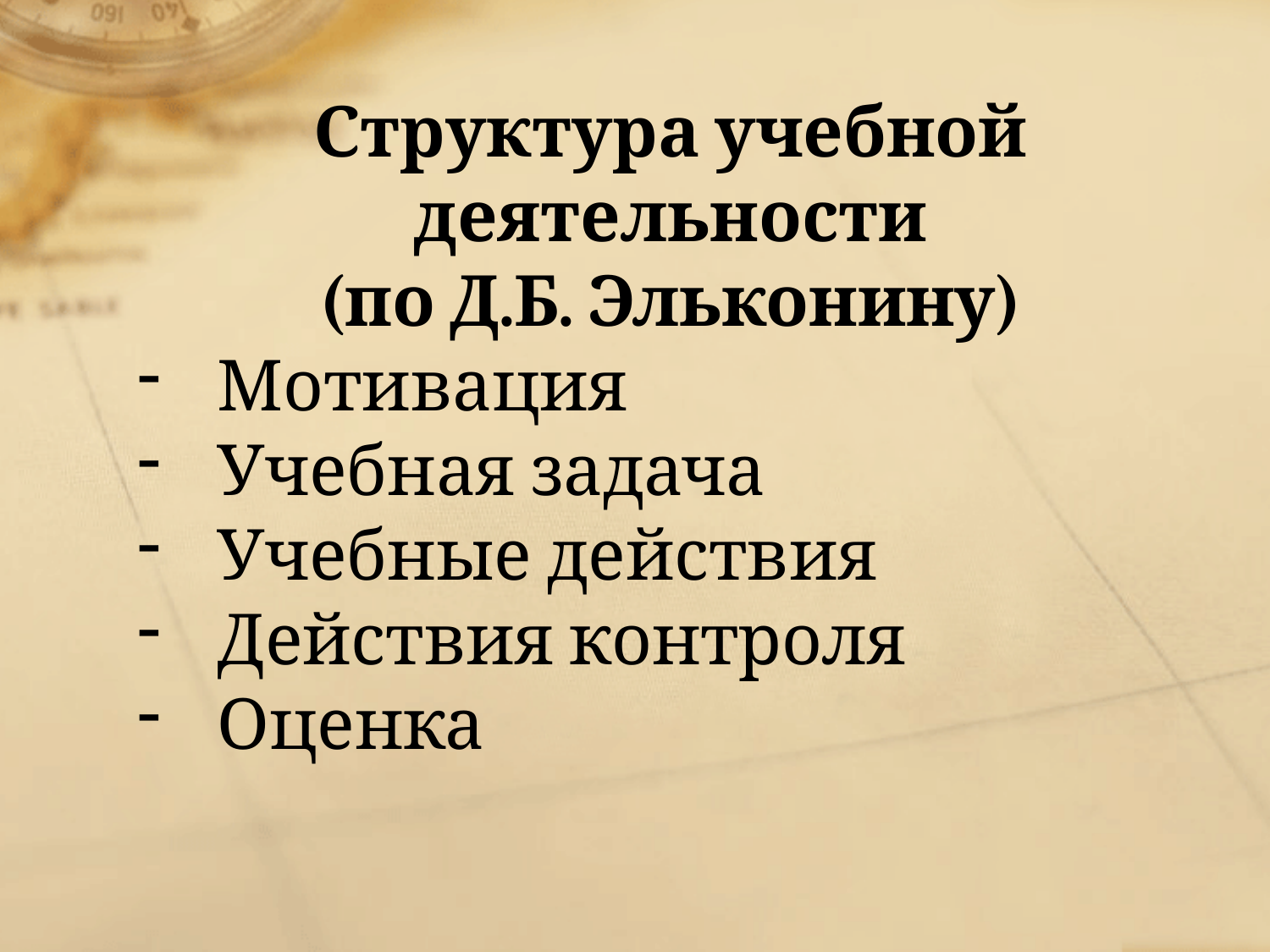

Структура учебной деятельности
(по Д.Б. Эльконину)
Мотивация
Учебная задача
Учебные действия
Действия контроля
Оценка
#